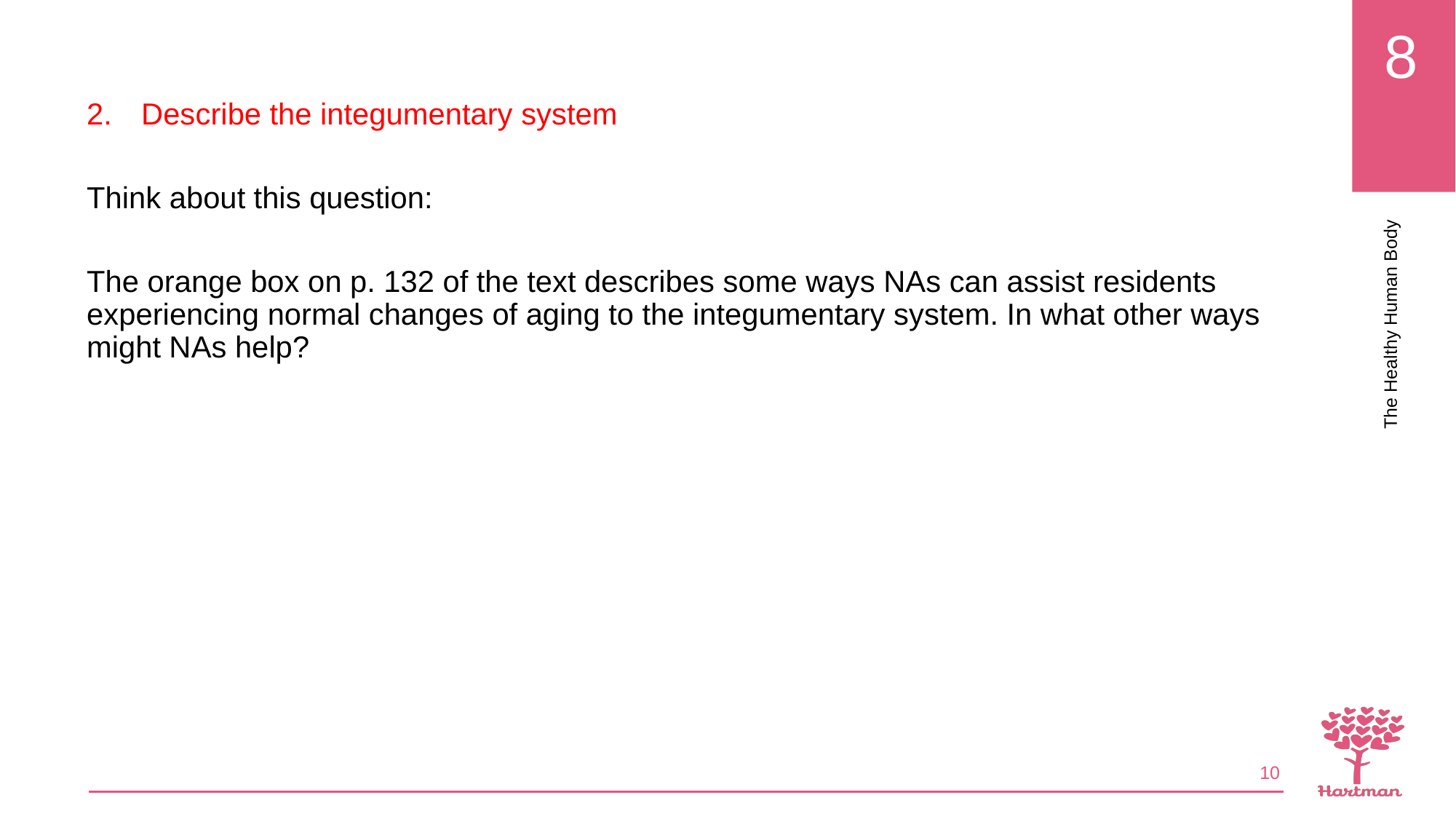

Describe the integumentary system

Think about this question:

The orange box on p. 132 of the text describes some ways NAs can assist residents experiencing normal changes of aging to the integumentary system. In what other ways might NAs help?

10